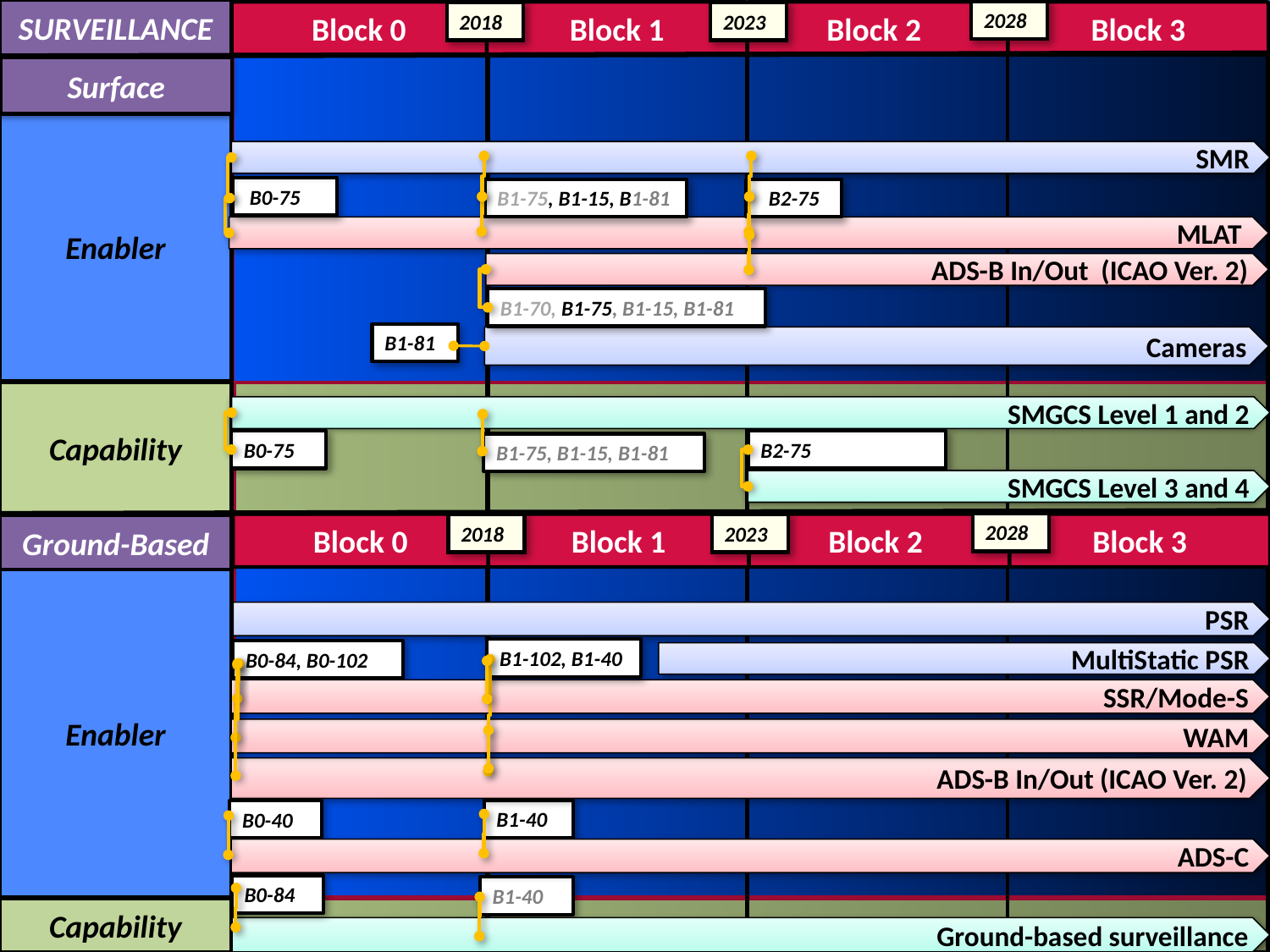

SURVEILLANCE
2028
Block 0
Block 1
Block 2
Block 3
Block 0
Block 1
Block 2
Block 3
2018
2023

Surface
Enabler
SMR
 B0-75
B1-75, B1-15, B1-81
  B2-75
MLAT
ADS-B In/Out  (ICAO Ver. 2)
B1-70, B1-75, B1-15, B1-81
B1-81
Cameras

Capability
SMGCS Level 1 and 2
B0-75
B2-75
B1-75, B1-15, B1-81
SMGCS Level 3 and 4
2028
2018
2023
Ground-Based

Enabler
PSR
B1-102, B1-40
B0-84, B0-102
 MultiStatic PSR
                             SSR/Mode-S
WAM
ADS-B In/Out (ICAO Ver. 2)
B1-40
B0-40
ADS-C
B0-84
B1-40
Capability

                                        Ground-based surveillance